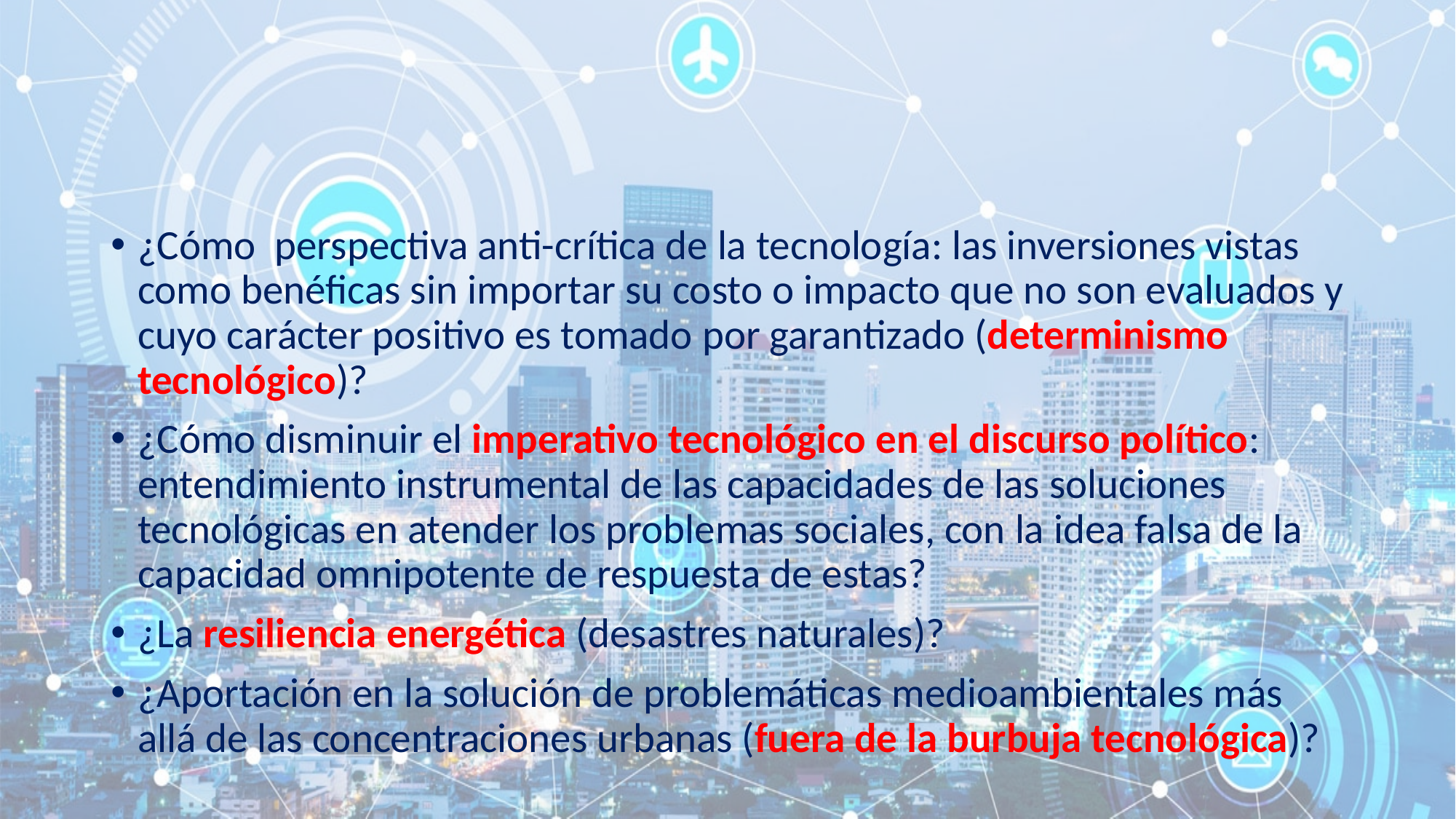

#
¿Cómo  perspectiva anti-crítica de la tecnología: las inversiones vistas como benéficas sin importar su costo o impacto que no son evaluados y cuyo carácter positivo es tomado por garantizado (determinismo tecnológico)?
¿Cómo disminuir el imperativo tecnológico en el discurso político: entendimiento instrumental de las capacidades de las soluciones tecnológicas en atender los problemas sociales, con la idea falsa de la capacidad omnipotente de respuesta de estas?
¿La resiliencia energética (desastres naturales)?
¿Aportación en la solución de problemáticas medioambientales más allá de las concentraciones urbanas (fuera de la burbuja tecnológica)?